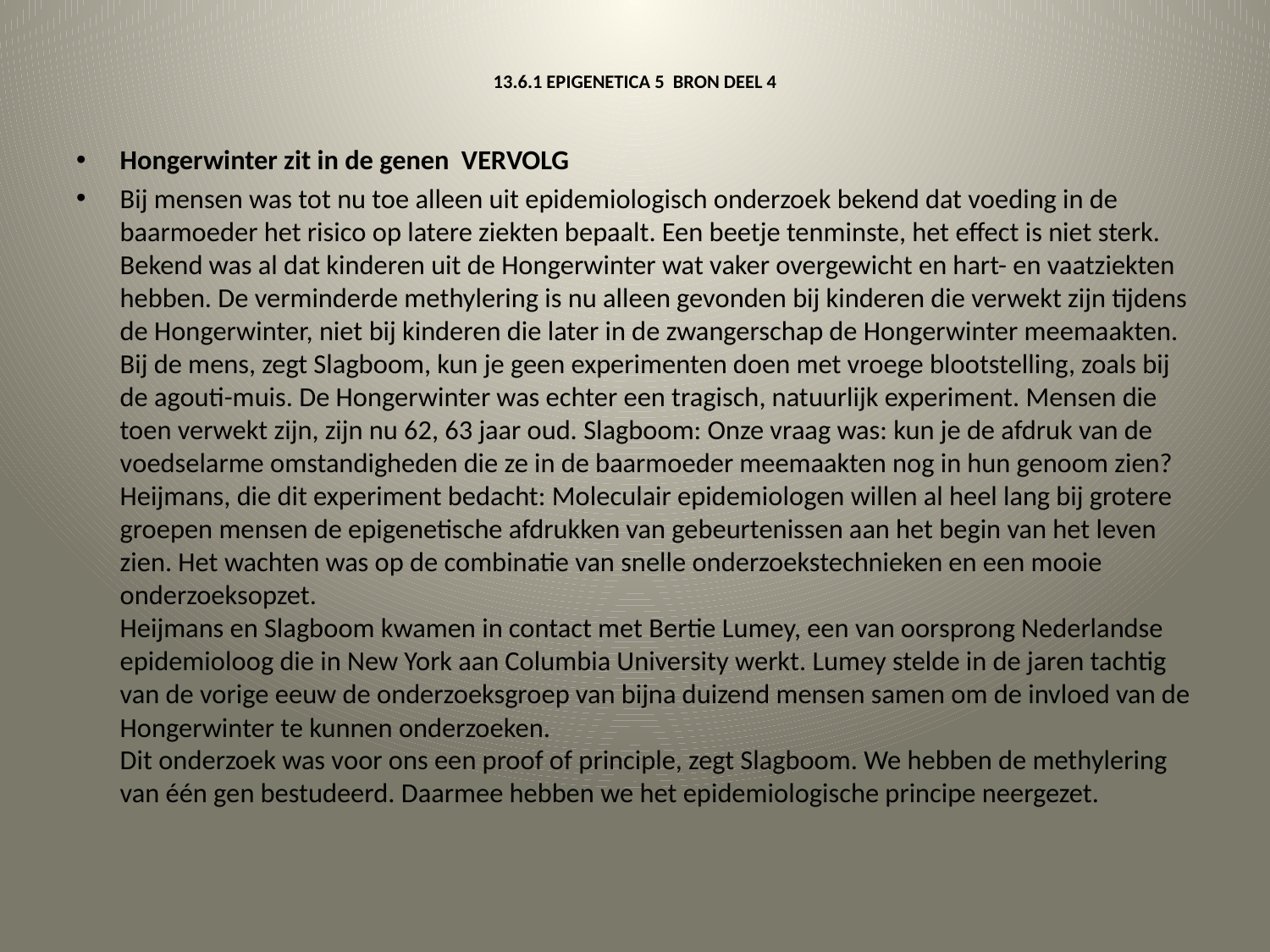

# 13.6.1 EPIGENETICA 5  BRON DEEL 4
Hongerwinter zit in de genen  VERVOLG
Bij mensen was tot nu toe alleen uit epidemiologisch onderzoek bekend dat voeding in de baarmoeder het risico op latere ziekten bepaalt. Een beetje tenminste, het effect is niet sterk. Bekend was al dat kinderen uit de Hongerwinter wat vaker overgewicht en hart- en vaatziekten hebben. De verminderde methylering is nu alleen gevonden bij kinderen die verwekt zijn tijdens de Hongerwinter, niet bij kinderen die later in de zwangerschap de Hongerwinter meemaakten.
Bij de mens, zegt Slagboom, kun je geen experimenten doen met vroege blootstelling, zoals bij de agouti-muis. De Hongerwinter was echter een tragisch, natuurlijk experiment. Mensen die toen verwekt zijn, zijn nu 62, 63 jaar oud. Slagboom: Onze vraag was: kun je de afdruk van de voedselarme omstandigheden die ze in de baarmoeder meemaakten nog in hun genoom zien?
Heijmans, die dit experiment bedacht: Moleculair epidemiologen willen al heel lang bij grotere groepen mensen de epigenetische afdrukken van gebeurtenissen aan het begin van het leven zien. Het wachten was op de combinatie van snelle onderzoekstechnieken en een mooie onderzoeksopzet.
Heijmans en Slagboom kwamen in contact met Bertie Lumey, een van oorsprong Nederlandse epidemioloog die in New York aan Columbia University werkt. Lumey stelde in de jaren tachtig van de vorige eeuw de onderzoeksgroep van bijna duizend mensen samen om de invloed van de Hongerwinter te kunnen onderzoeken.
Dit onderzoek was voor ons een proof of principle, zegt Slagboom. We hebben de methylering van één gen bestudeerd. Daarmee hebben we het epidemiologische principe neergezet.